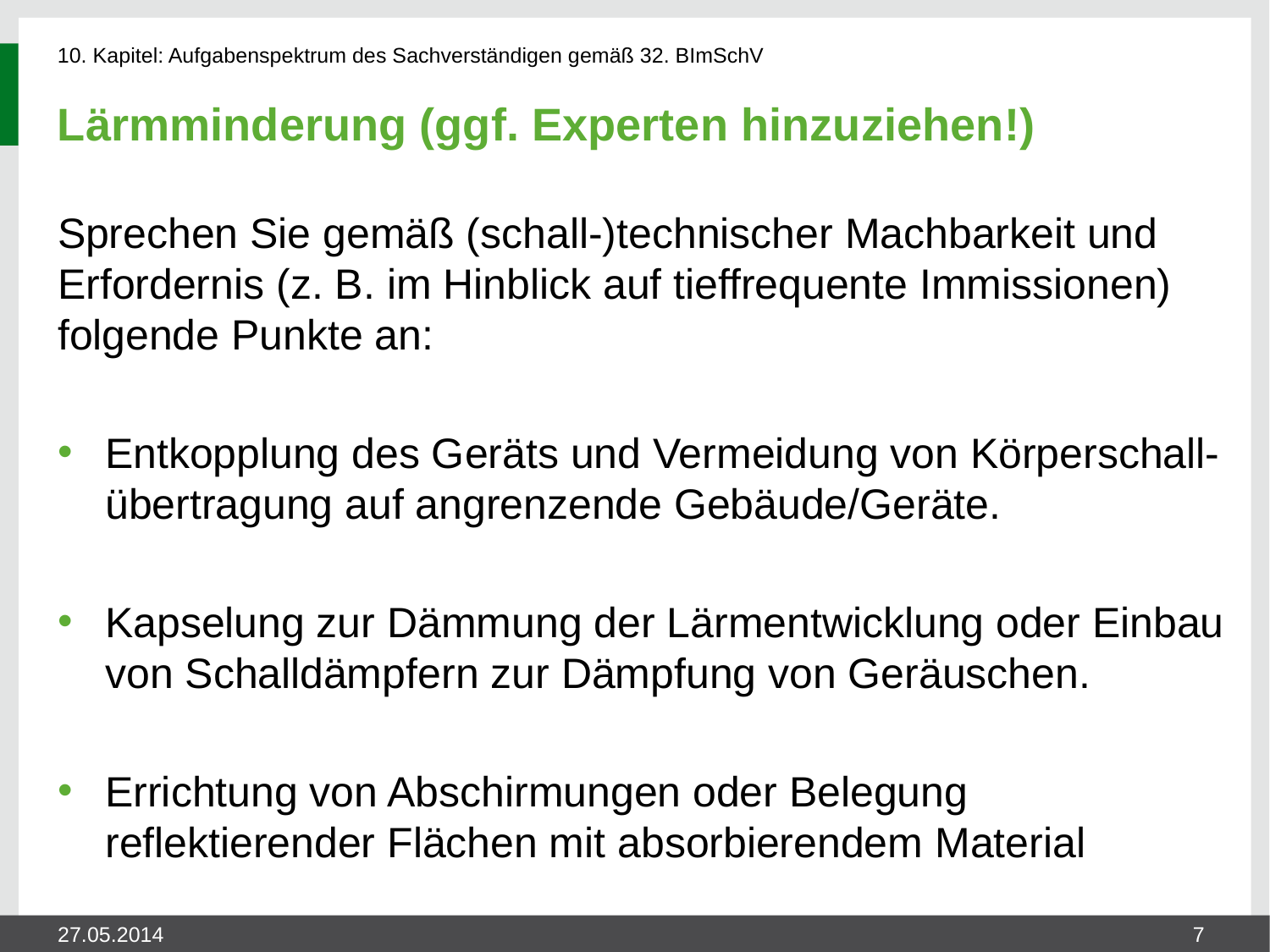

# Lärmminderung (ggf. Experten hinzuziehen!)
Sprechen Sie gemäß (schall-)technischer Machbarkeit und Erfordernis (z. B. im Hinblick auf tieffrequente Immissionen) folgende Punkte an:

Entkopplung des Geräts und Vermeidung von Körperschall-übertragung auf angrenzende Gebäude/Geräte.

Kapselung zur Dämmung der Lärmentwicklung oder Einbau von Schalldämpfern zur Dämpfung von Geräuschen.

Errichtung von Abschirmungen oder Belegung reflektierender Flächen mit absorbierendem Material
27.05.2014
7